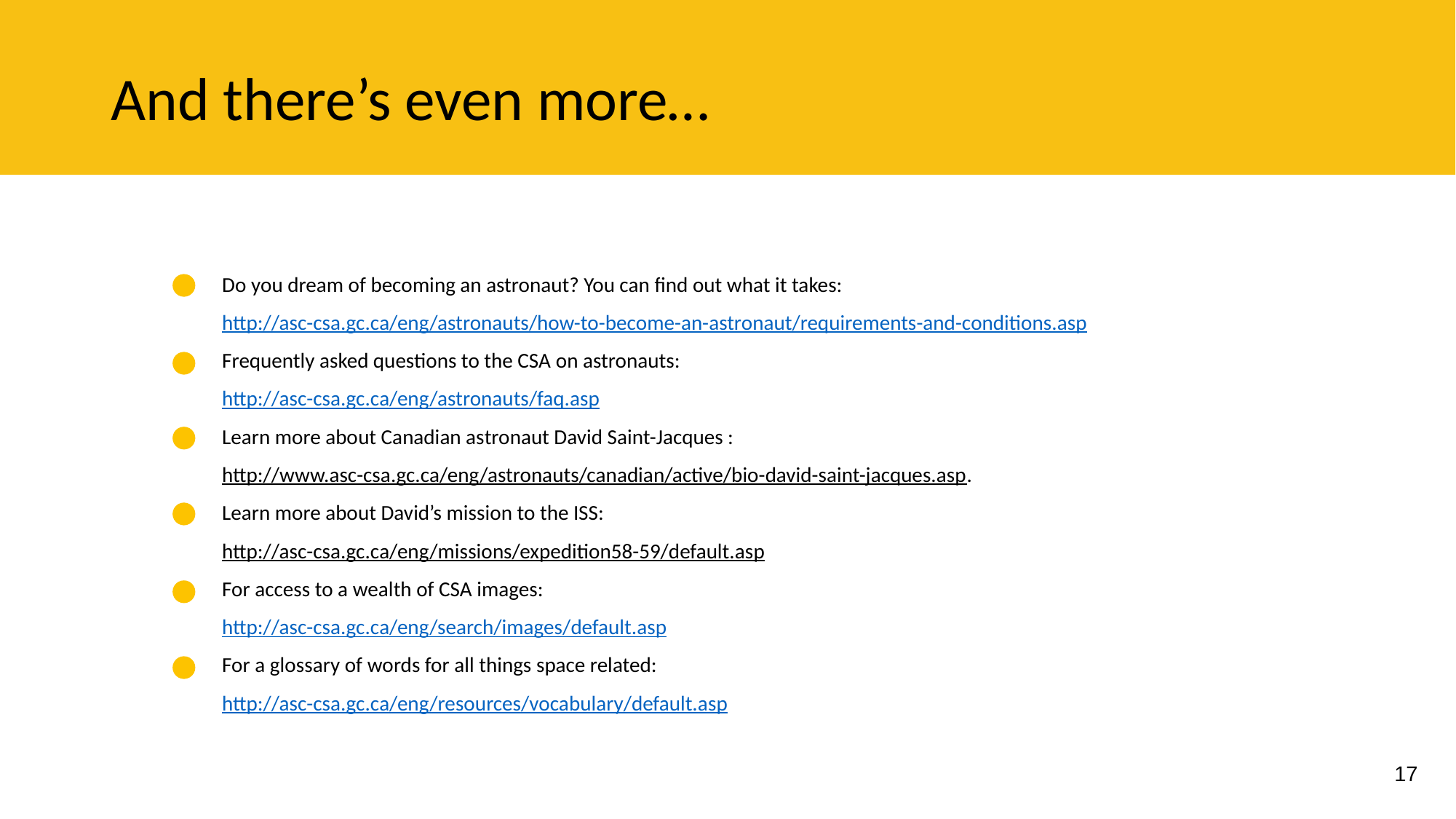

And there’s even more…
Do you dream of becoming an astronaut? You can find out what it takes:
http://asc-csa.gc.ca/eng/astronauts/how-to-become-an-astronaut/requirements-and-conditions.asp
Frequently asked questions to the CSA on astronauts:
http://asc-csa.gc.ca/eng/astronauts/faq.asp
Learn more about Canadian astronaut David Saint-Jacques :
http://www.asc-csa.gc.ca/eng/astronauts/canadian/active/bio-david-saint-jacques.asp.
Learn more about David’s mission to the ISS:
http://asc-csa.gc.ca/eng/missions/expedition58-59/default.asp
For access to a wealth of CSA images:
http://asc-csa.gc.ca/eng/search/images/default.asp
For a glossary of words for all things space related:
http://asc-csa.gc.ca/eng/resources/vocabulary/default.asp

17